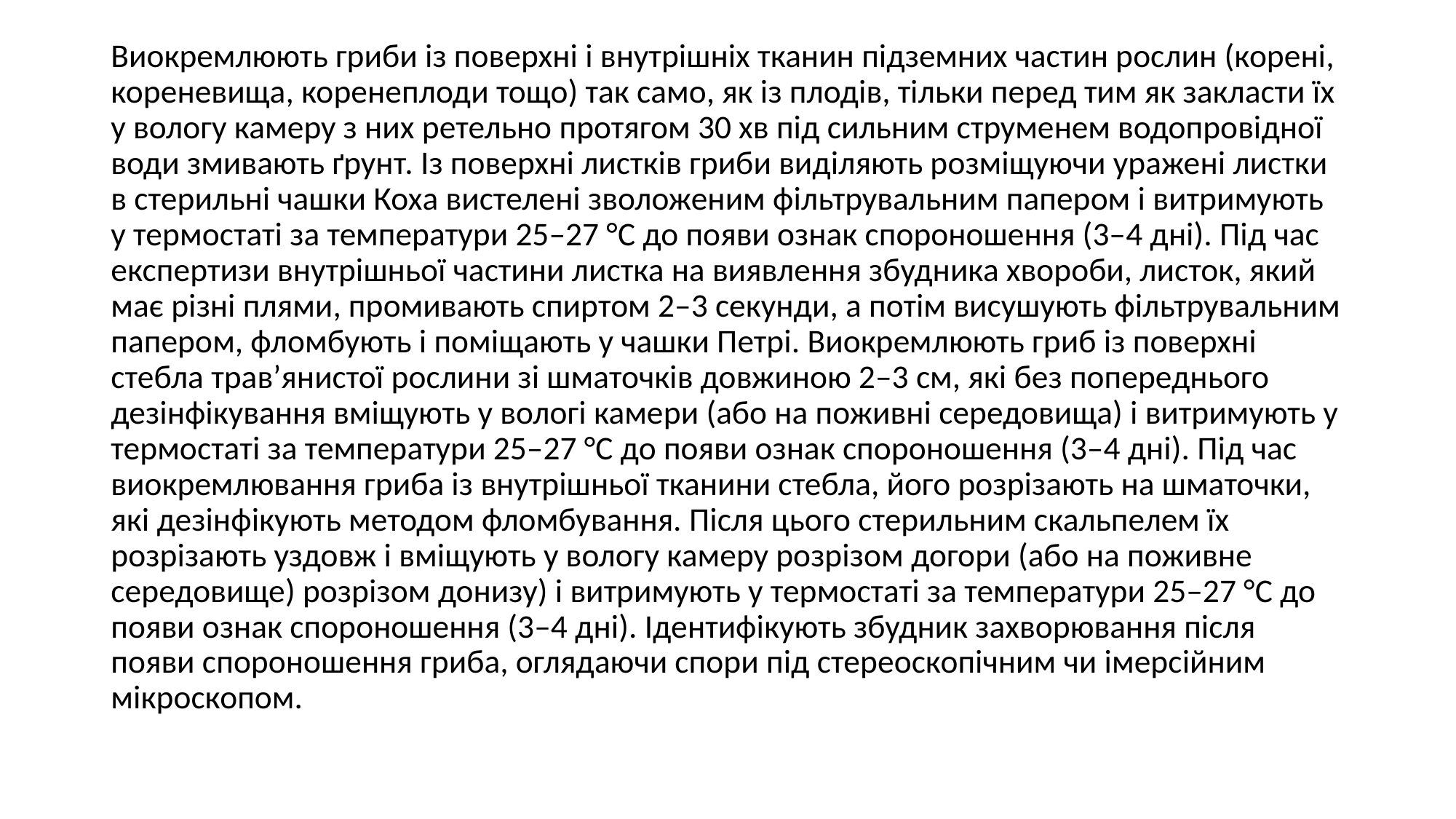

Виокремлюють гриби із поверхні і внутрішніх тканин підземних частин рослин (корені, кореневища, коренеплоди тощо) так само, як із плодів, тільки перед тим як закласти їх у вологу камеру з них ретельно протягом 30 хв під сильним струменем водопровідної води змивають ґрунт. Із поверхні листків гриби виділяють розміщуючи уражені листки в стерильні чашки Коха вистелені зволоженим фільтрувальним папером і витримують у термостаті за температури 25–27 °С до появи ознак спороношення (3–4 дні). Під час експертизи внутрішньої частини листка на виявлення збудника хвороби, листок, який має різні плями, промивають спиртом 2–3 секунди, а потім висушують фільтрувальним папером, фломбують і поміщають у чашки Петрі. Виокремлюють гриб із поверхні стебла трав’янистої рослини зі шматочків довжиною 2–3 см, які без попереднього дезінфікування вміщують у вологі камери (або на поживні середовища) і витримують у термостаті за температури 25–27 °С до появи ознак спороношення (3–4 дні). Під час виокремлювання гриба із внутрішньої тканини стебла, його розрізають на шматочки, які дезінфікують методом фломбування. Після цього стерильним скальпелем їх розрізають уздовж і вміщують у вологу камеру розрізом догори (або на поживне середовище) розрізом донизу) і витримують у термостаті за температури 25–27 °С до появи ознак спороношення (3–4 дні). Ідентифікують збудник захворювання після появи спороношення гриба, оглядаючи спори під стереоскопічним чи імерсійним мікроскопом.